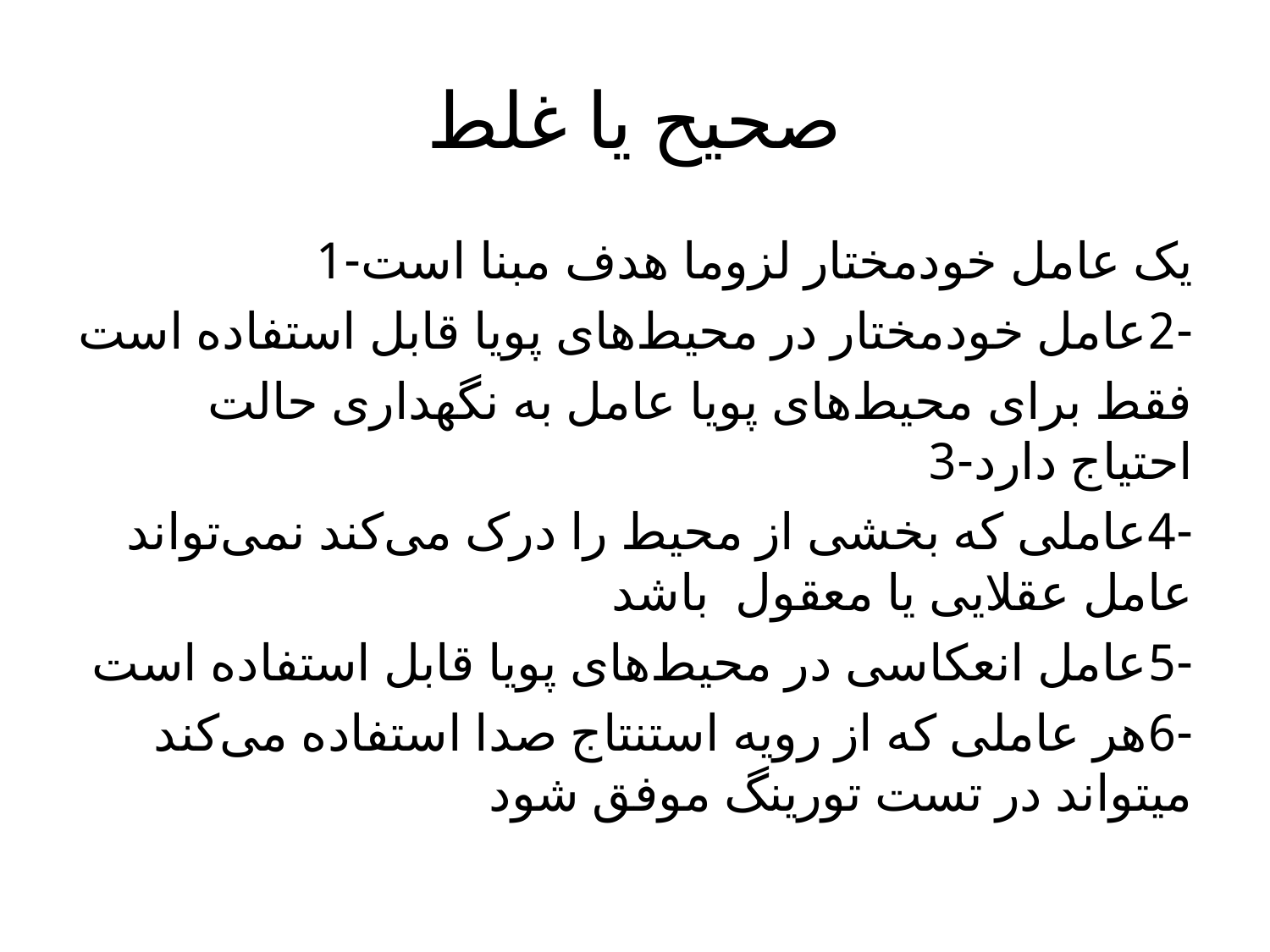

# صحیح یا غلط
یک عامل خودمختار لزوما هدف مبنا است-1
-2عامل خودمختار در محیط‌های پویا قابل استفاده است
فقط برای محیط‌های پویا عامل به نگهداری حالت احتیاج دارد-3
-4عاملی که بخشی از محیط را درک می‌کند نمی‌تواند عامل عقلایی یا معقول  باشد
-5عامل انعکاسی در محیط‌های پویا قابل استفاده است
-6هر عاملی که از رویه استنتاج صدا استفاده می‌کند میتواند در تست تورینگ موفق شود